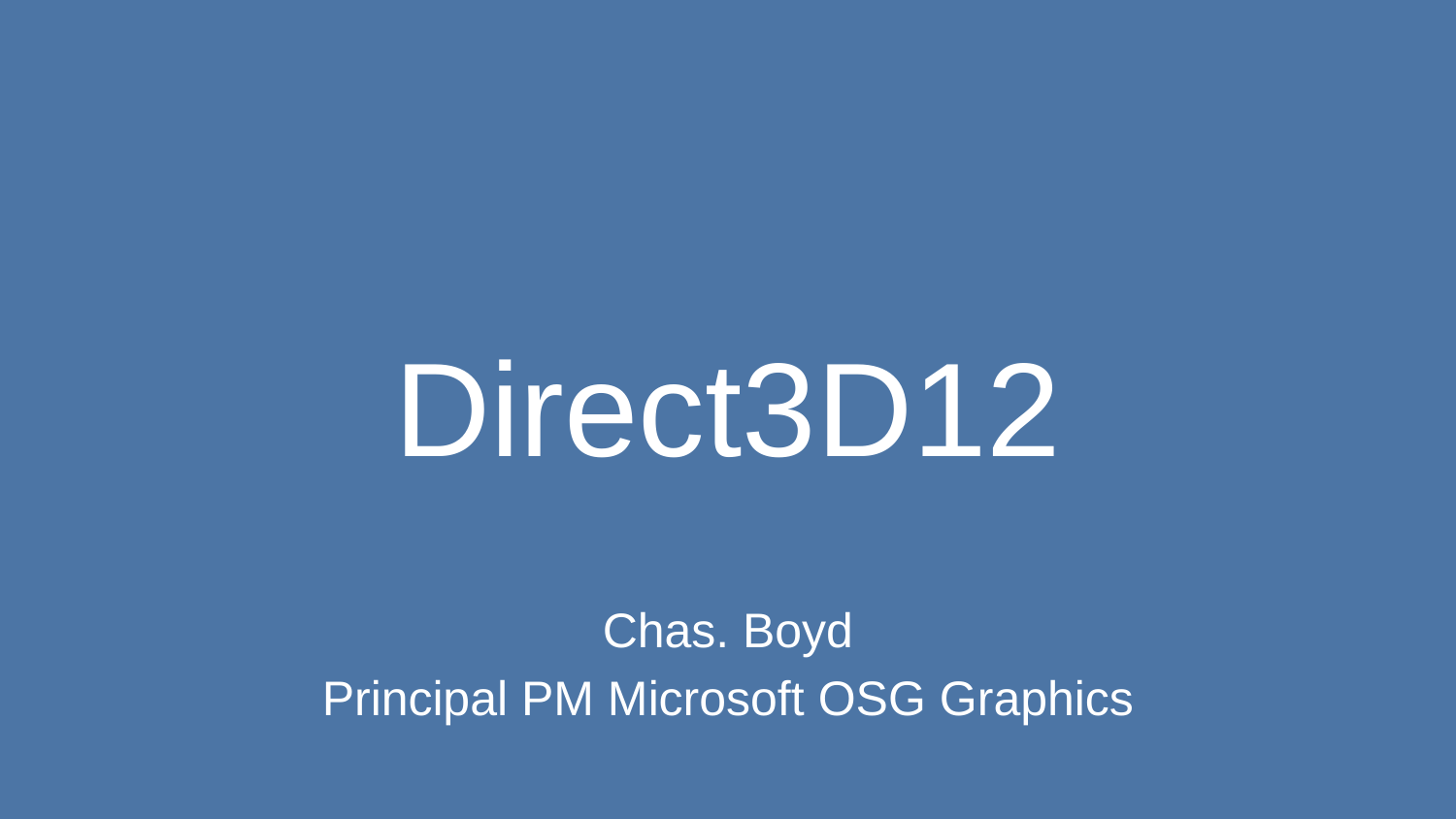

# Direct3D12
Chas. Boyd
Principal PM Microsoft OSG Graphics